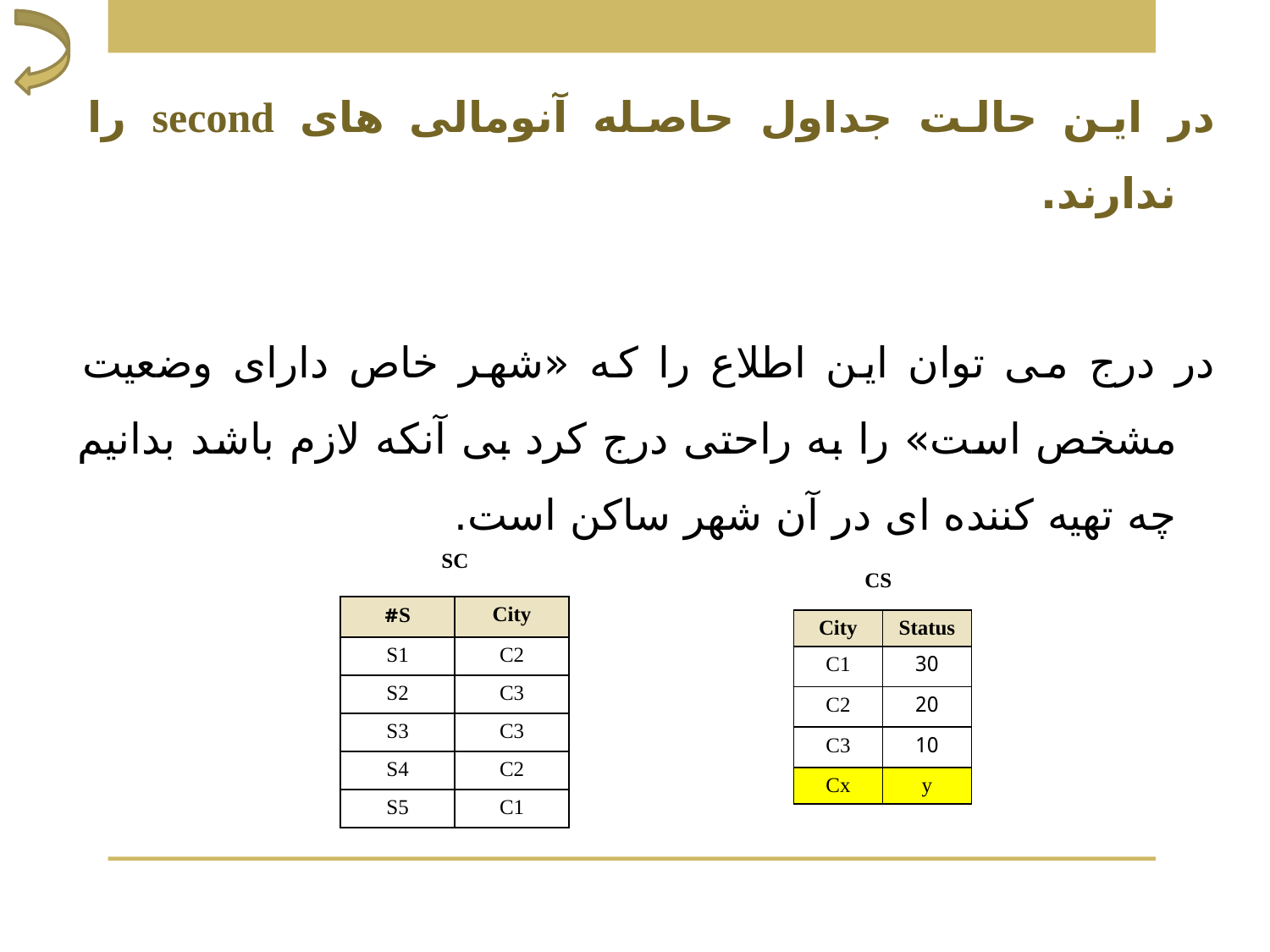

در این حالت جداول حاصله آنومالی های second را ندارند.

در درج می توان این اطلاع را که «شهر خاص دارای وضعیت مشخص است» را به راحتی درج کرد بی آنکه لازم باشد بدانیم چه تهیه کننده ای در آن شهر ساکن است.

SC
CS
| S# | City |
| --- | --- |
| S1 | C2 |
| S2 | C3 |
| S3 | C3 |
| S4 | C2 |
| S5 | C1 |
| City | Status |
| --- | --- |
| C1 | 30 |
| C2 | 20 |
| C3 | 10 |
| Cx | y |